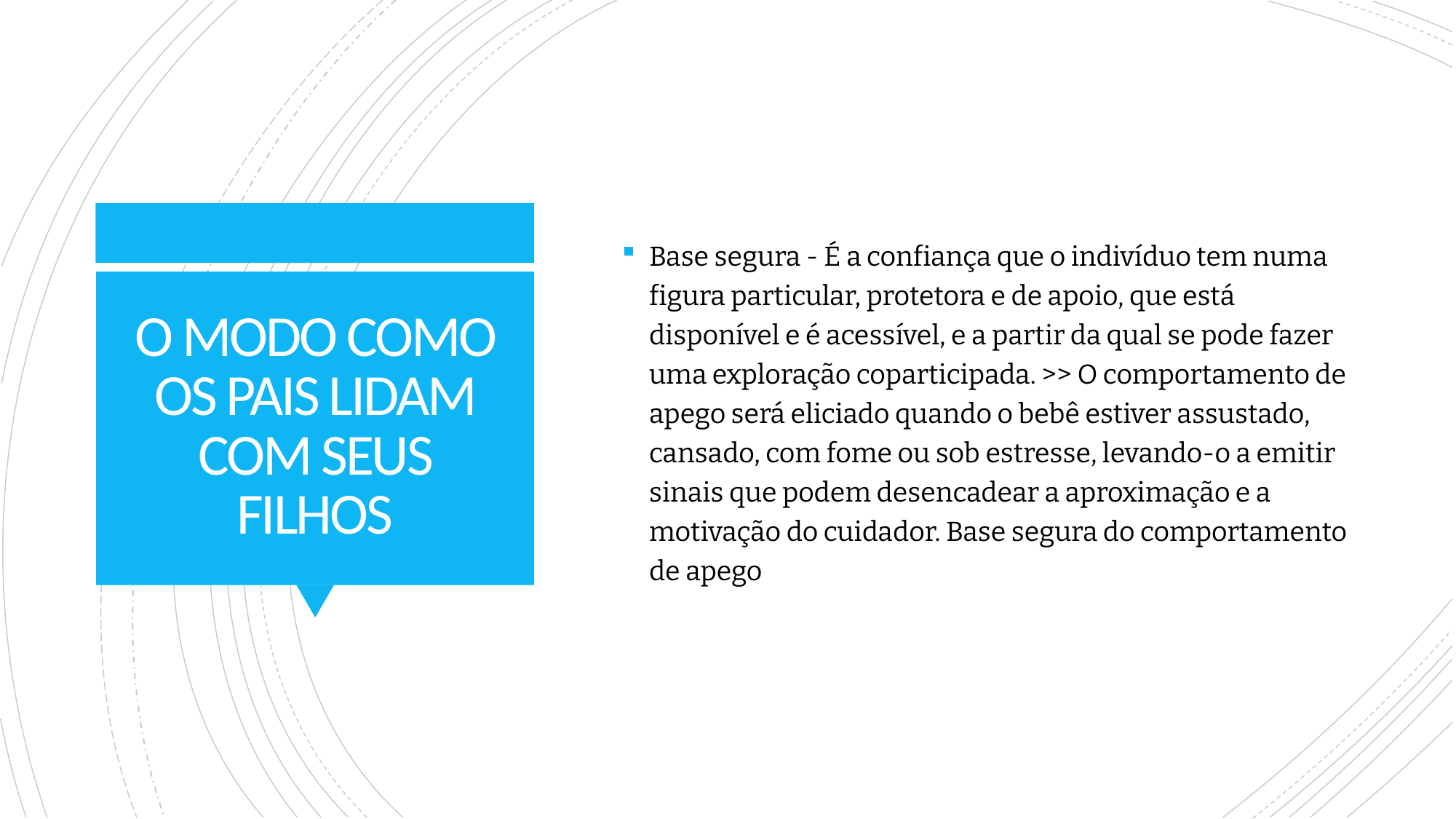

Base segura - É a confiança que o indivíduo tem numa figura particular, protetora e de apoio, que está disponível e é acessível, e a partir da qual se pode fazer uma exploração coparticipada. >> O comportamento de apego será eliciado quando o bebê estiver assustado, cansado, com fome ou sob estresse, levando-o a emitir sinais que podem desencadear a aproximação e a motivação do cuidador. Base segura do comportamento de apego
# O MODO COMO OS PAIS LIDAM COM SEUS FILHOS